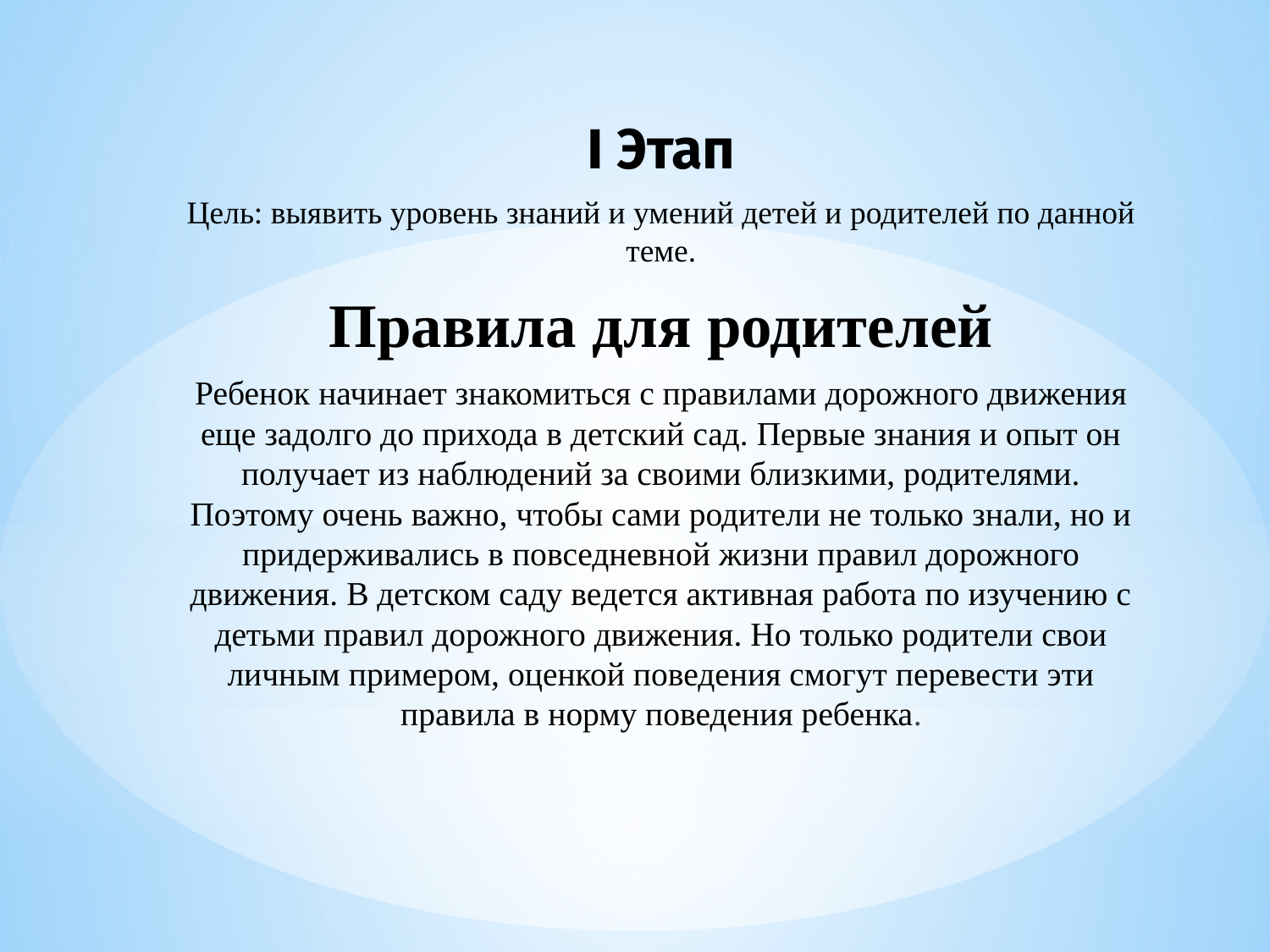

I Этап
Цель: выявить уровень знаний и умений детей и родителей по данной теме.
Правила для родителей
Ребенок начинает знакомиться с правилами дорожного движения еще задолго до прихода в детский сад. Первые знания и опыт он получает из наблюдений за своими близкими, родителями. Поэтому очень важно, чтобы сами родители не только знали, но и придерживались в повседневной жизни правил дорожного движения. В детском саду ведется активная работа по изучению с детьми правил дорожного движения. Но только родители свои личным примером, оценкой поведения смогут перевести эти правила в норму поведения ребенка.
#